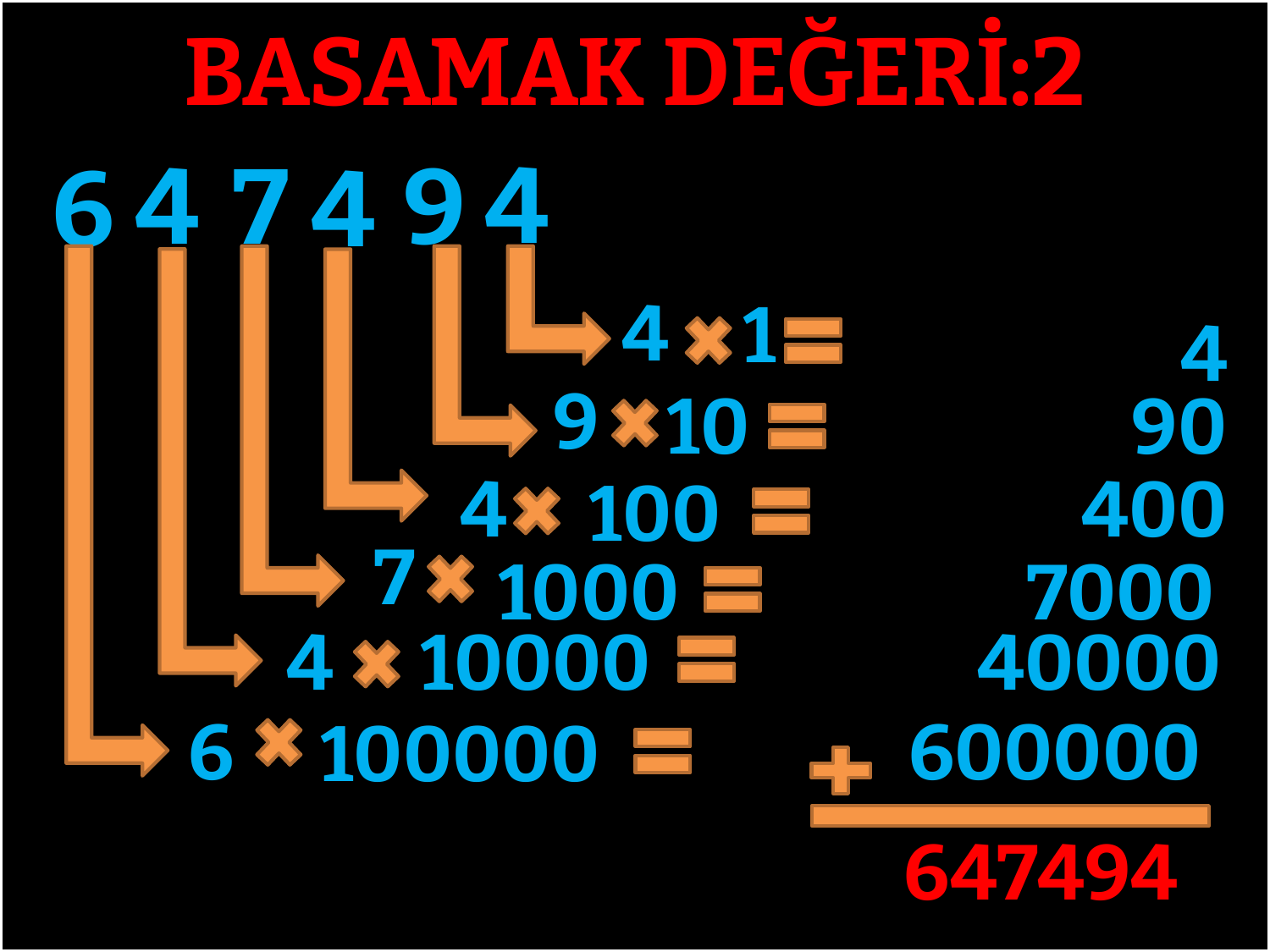

BASAMAK DEĞERİ:2

4
9
4
7
6
4

4
1
#
4

9
10
90

4
400
100

7
1000
7000

40000
4
10000

600000
6
100000

647494